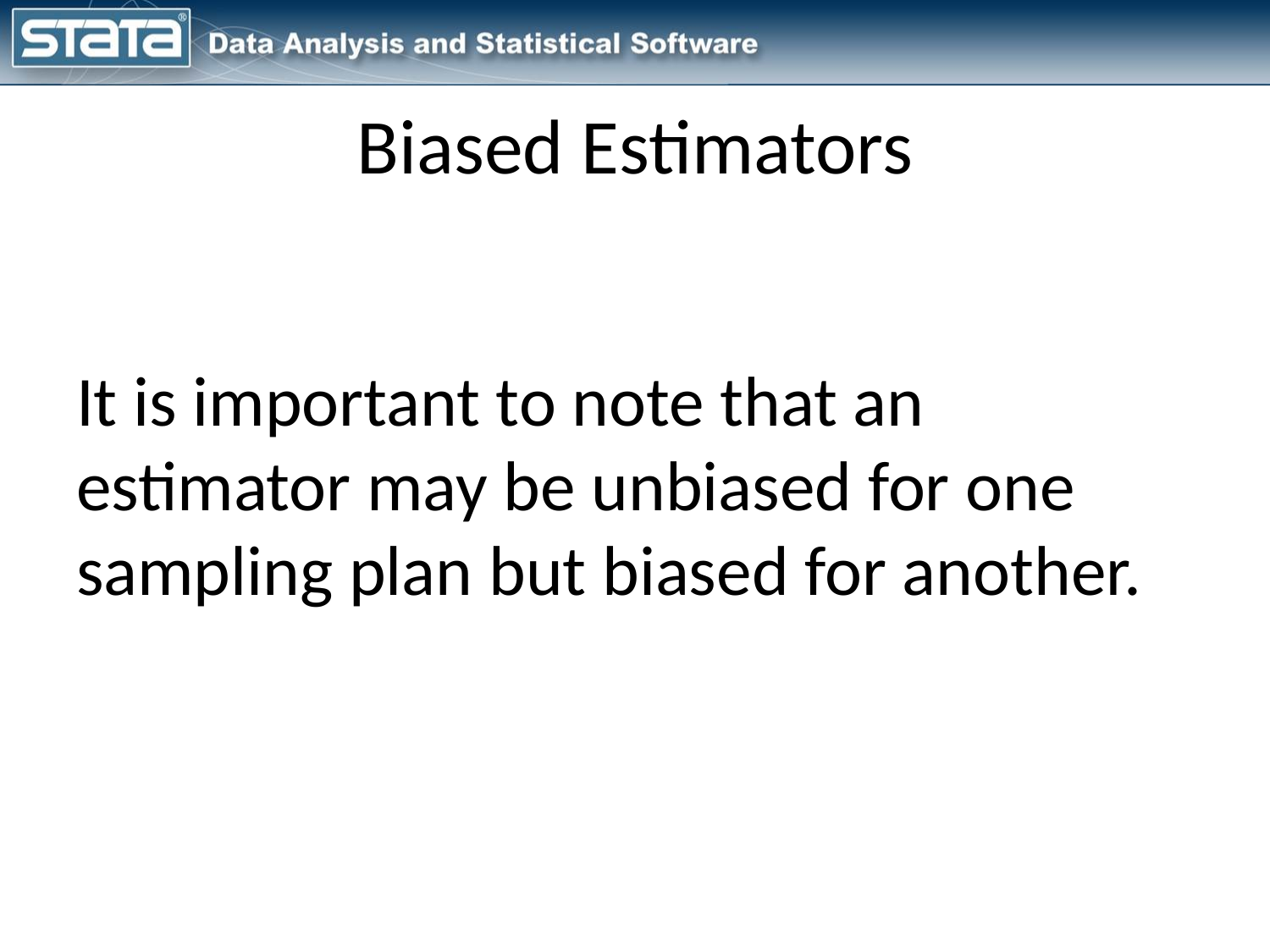

# Biased Estimators
It is important to note that an estimator may be unbiased for one sampling plan but biased for another.